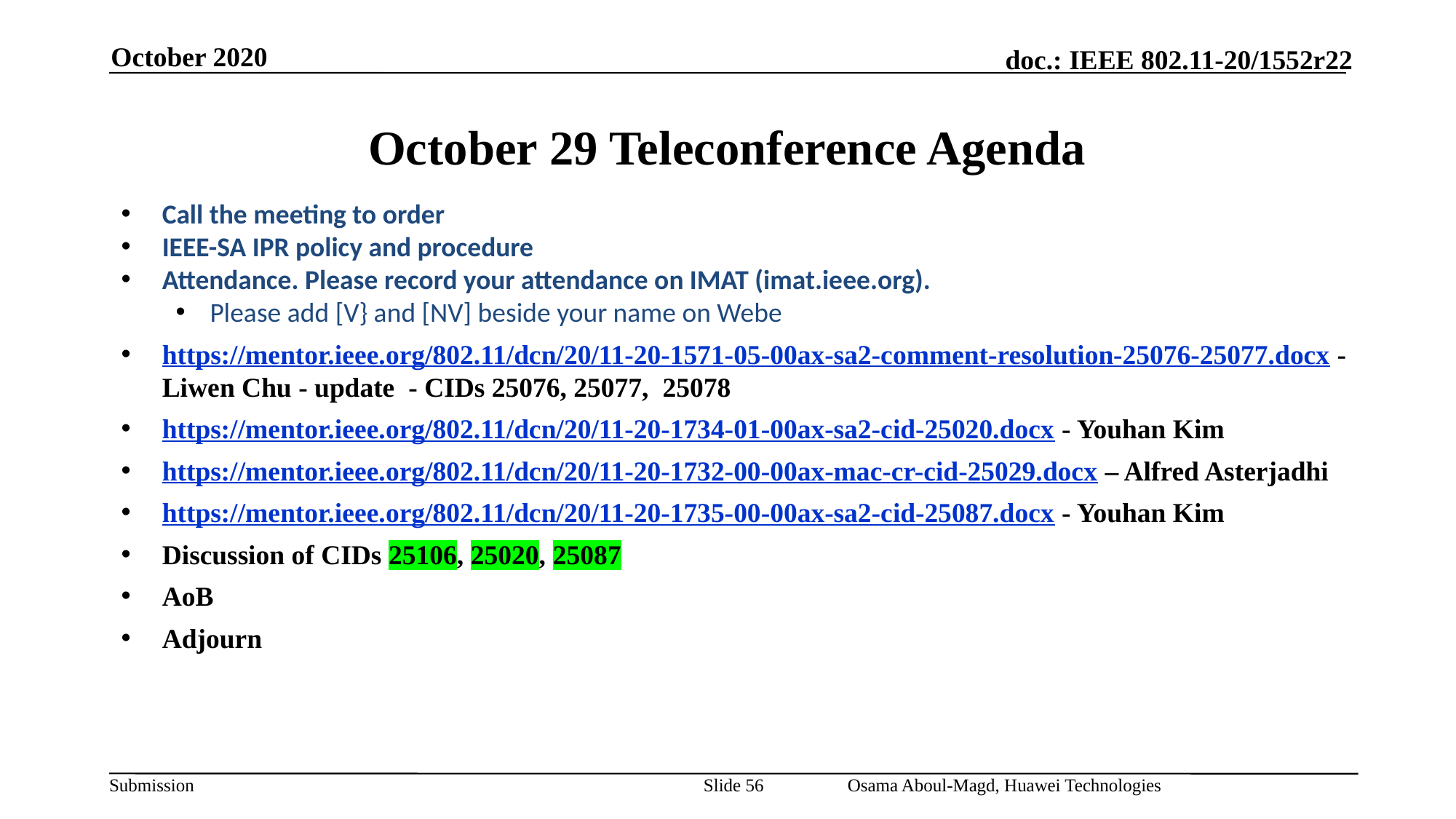

October 2020
# October 29 Teleconference Agenda
Call the meeting to order
IEEE-SA IPR policy and procedure
Attendance. Please record your attendance on IMAT (imat.ieee.org).
Please add [V} and [NV] beside your name on Webe
https://mentor.ieee.org/802.11/dcn/20/11-20-1571-05-00ax-sa2-comment-resolution-25076-25077.docx - Liwen Chu - update  - CIDs 25076, 25077,  25078
https://mentor.ieee.org/802.11/dcn/20/11-20-1734-01-00ax-sa2-cid-25020.docx - Youhan Kim
https://mentor.ieee.org/802.11/dcn/20/11-20-1732-00-00ax-mac-cr-cid-25029.docx – Alfred Asterjadhi
https://mentor.ieee.org/802.11/dcn/20/11-20-1735-00-00ax-sa2-cid-25087.docx - Youhan Kim
Discussion of CIDs 25106, 25020, 25087
AoB
Adjourn
Slide 56
Osama Aboul-Magd, Huawei Technologies